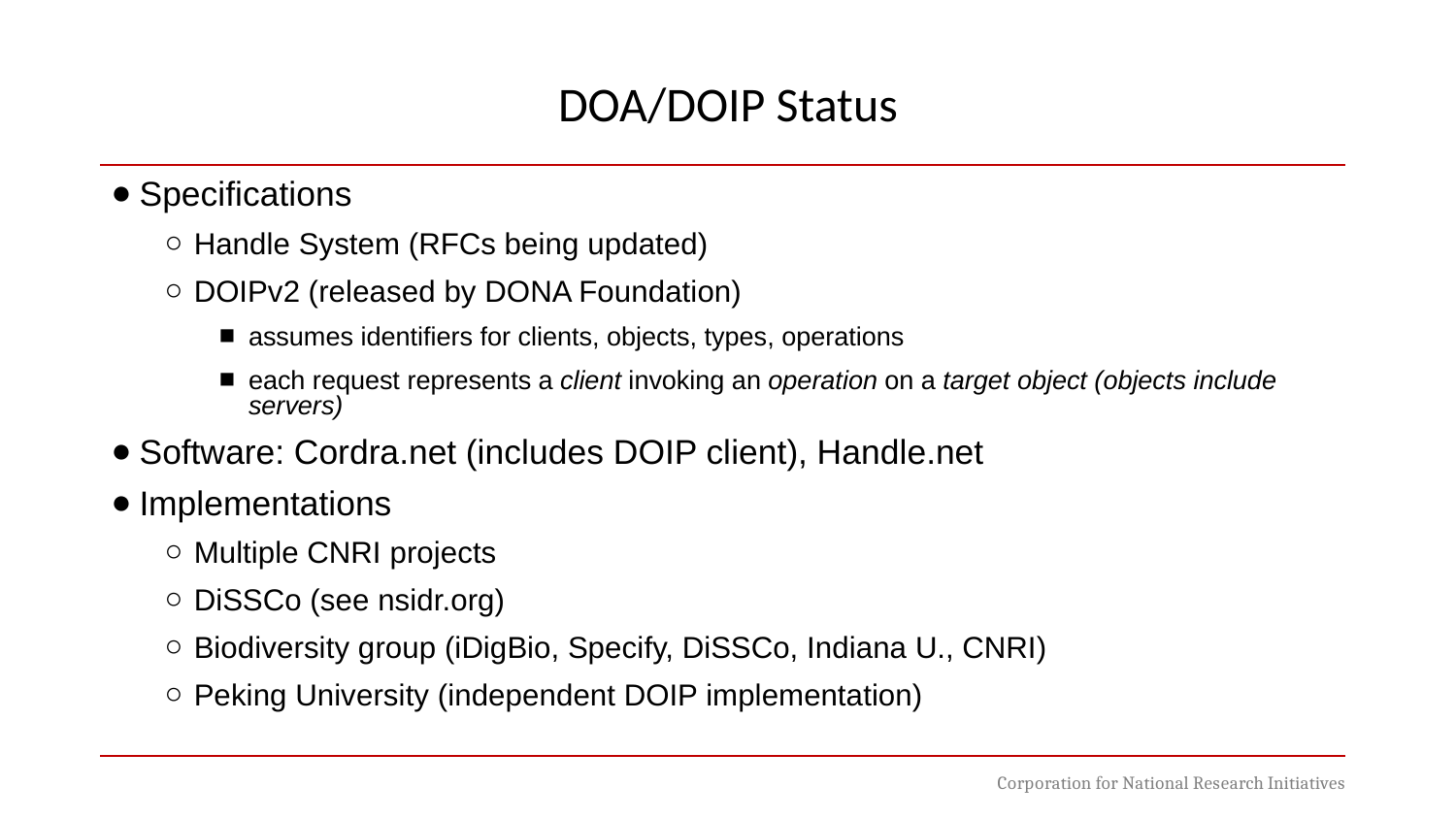

# DOA/DOIP Status
Specifications
Handle System (RFCs being updated)
DOIPv2 (released by DONA Foundation)
assumes identifiers for clients, objects, types, operations
each request represents a client invoking an operation on a target object (objects include servers)
Software: Cordra.net (includes DOIP client), Handle.net
Implementations
Multiple CNRI projects
DiSSCo (see nsidr.org)
Biodiversity group (iDigBio, Specify, DiSSCo, Indiana U., CNRI)
Peking University (independent DOIP implementation)

Corporation for National Research Initiatives